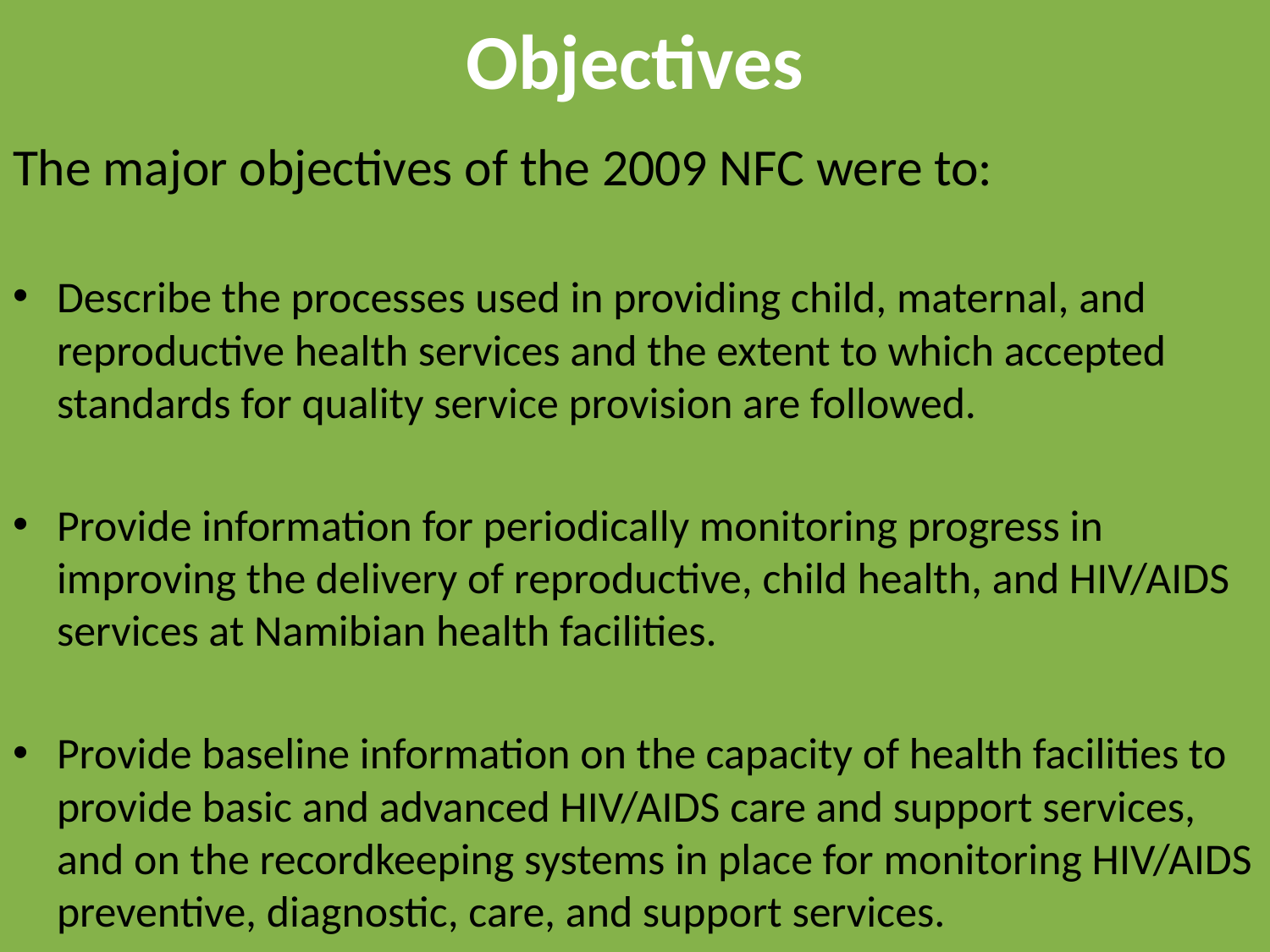

# Objectives
The major objectives of the 2009 NFC were to:

Describe the processes used in providing child, maternal, and reproductive health services and the extent to which accepted standards for quality service provision are followed.

Provide information for periodically monitoring progress in improving the delivery of reproductive, child health, and HIV/AIDS services at Namibian health facilities.

Provide baseline information on the capacity of health facilities to provide basic and advanced HIV/AIDS care and support services, and on the recordkeeping systems in place for monitoring HIV/AIDS preventive, diagnostic, care, and support services.